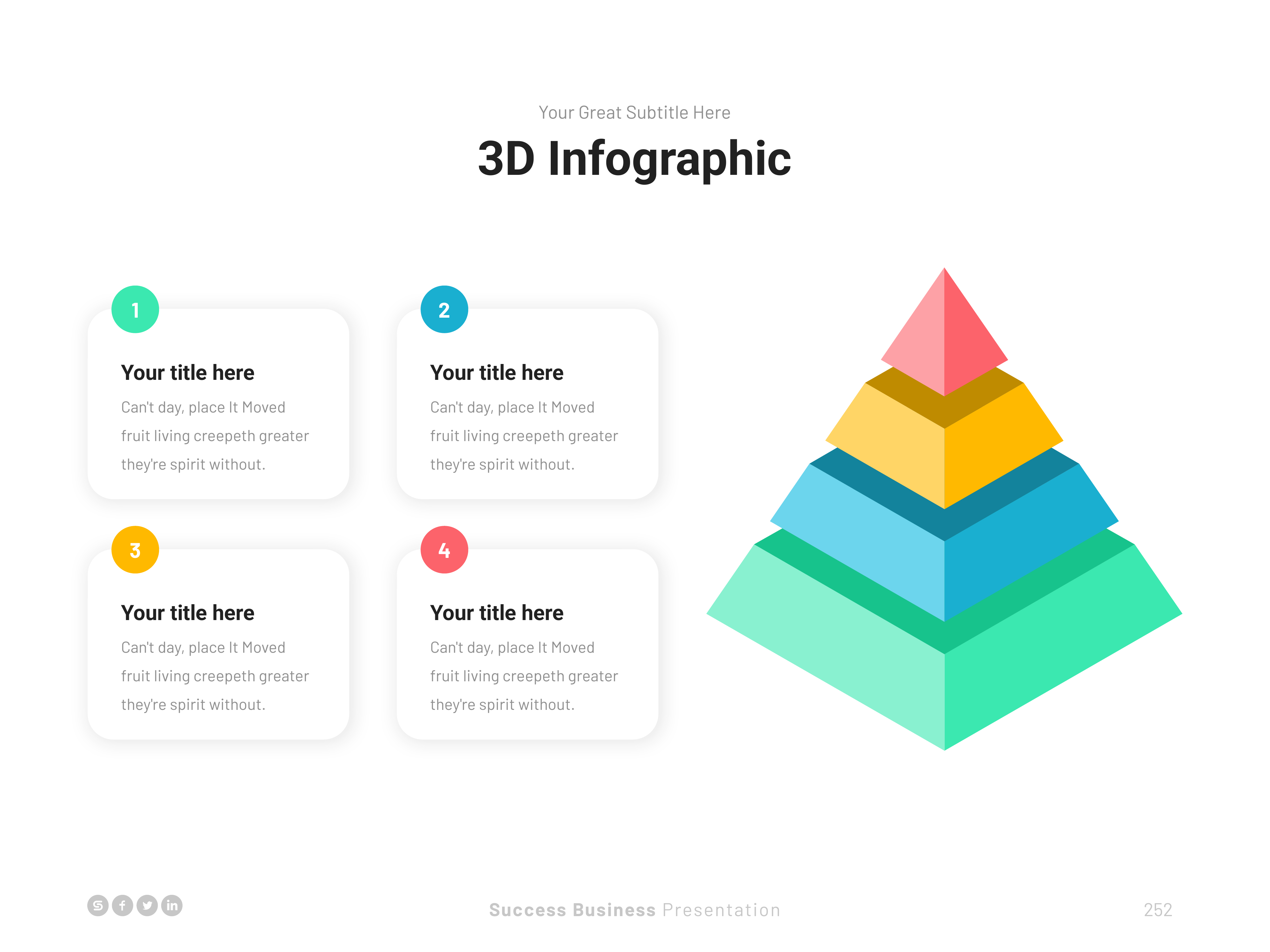

Your Great Subtitle Here
3D Infographic

1
2

Your title here
Can't day, place It Moved fruit living creepeth greater they're spirit without.
Your title here
Can't day, place It Moved fruit living creepeth greater they're spirit without.

3
4

Your title here
Can't day, place It Moved fruit living creepeth greater they're spirit without.
Your title here
Can't day, place It Moved fruit living creepeth greater they're spirit without.